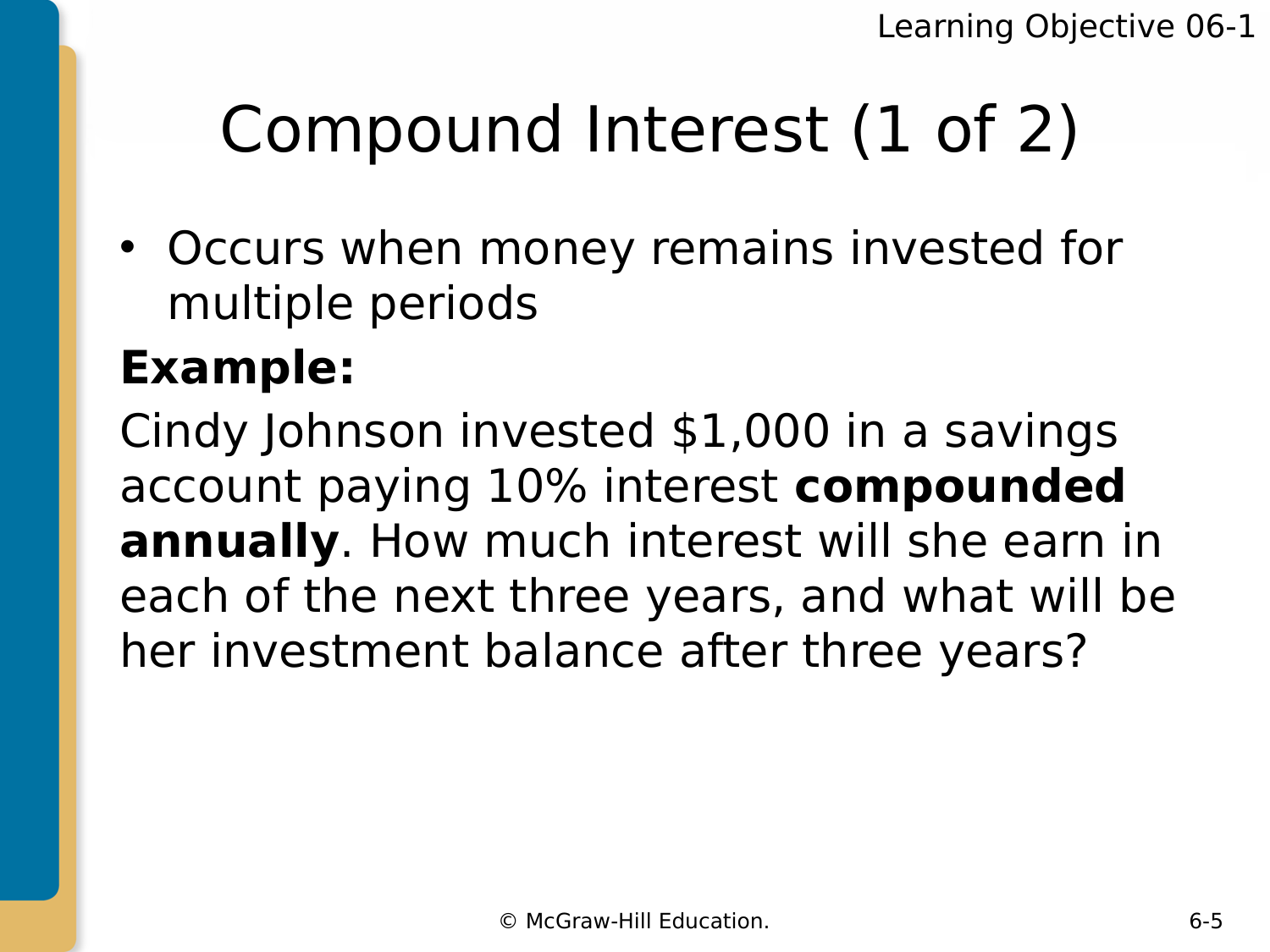

Learning Objective 06-1
# Compound Interest (1 of 2)
Occurs when money remains invested for multiple periods
Example:
Cindy Johnson invested $1,000 in a savings account paying 10% interest compounded annually. How much interest will she earn in each of the next three years, and what will be her investment balance after three years?